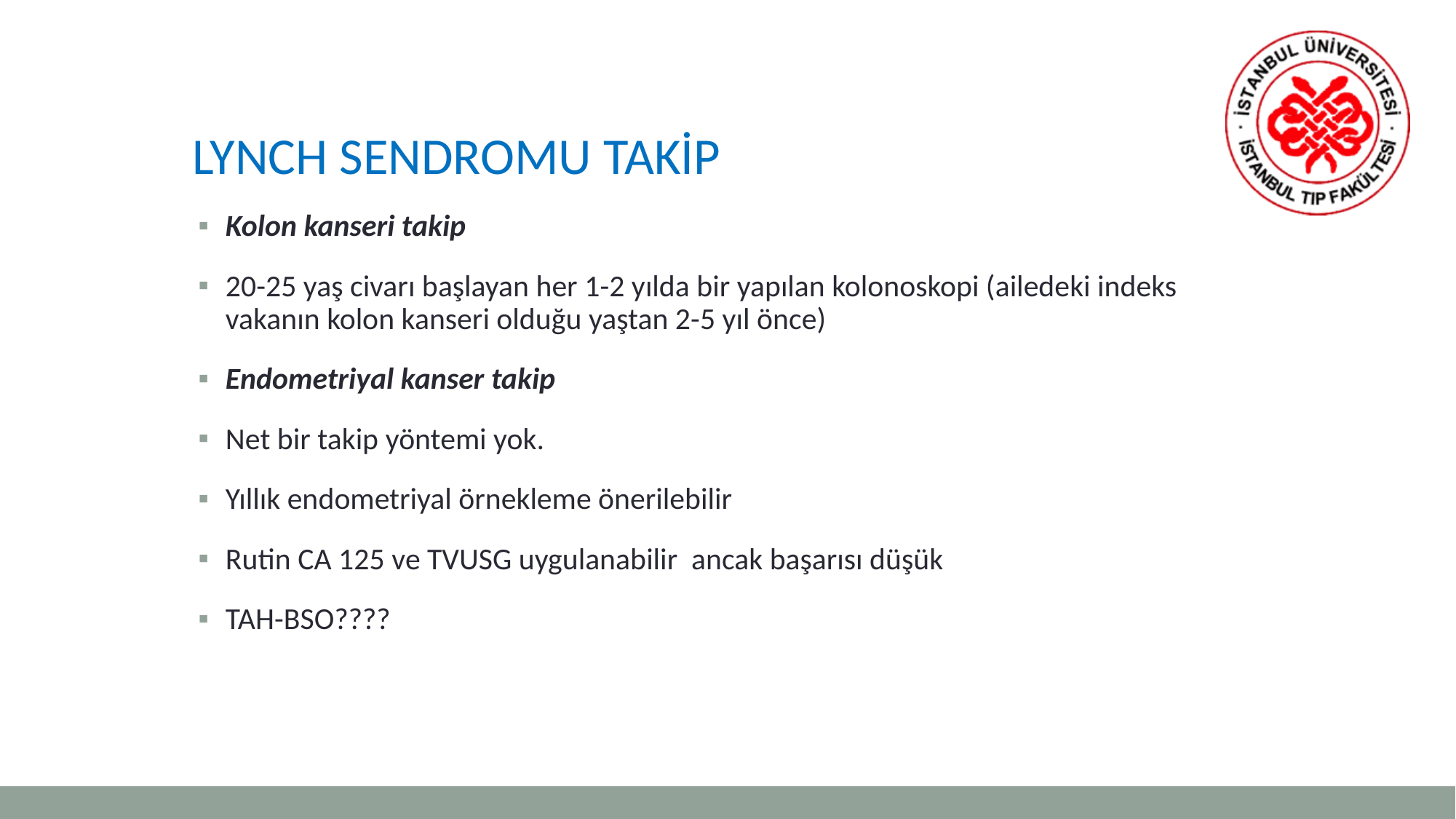

# Lynch sendromu takip
Kolon kanseri takip
20-25 yaş civarı başlayan her 1-2 yılda bir yapılan kolonoskopi (ailedeki indeks vakanın kolon kanseri olduğu yaştan 2-5 yıl önce)
Endometriyal kanser takip
Net bir takip yöntemi yok.
Yıllık endometriyal örnekleme önerilebilir
Rutin CA 125 ve TVUSG uygulanabilir  ancak başarısı düşük
TAH-BSO????